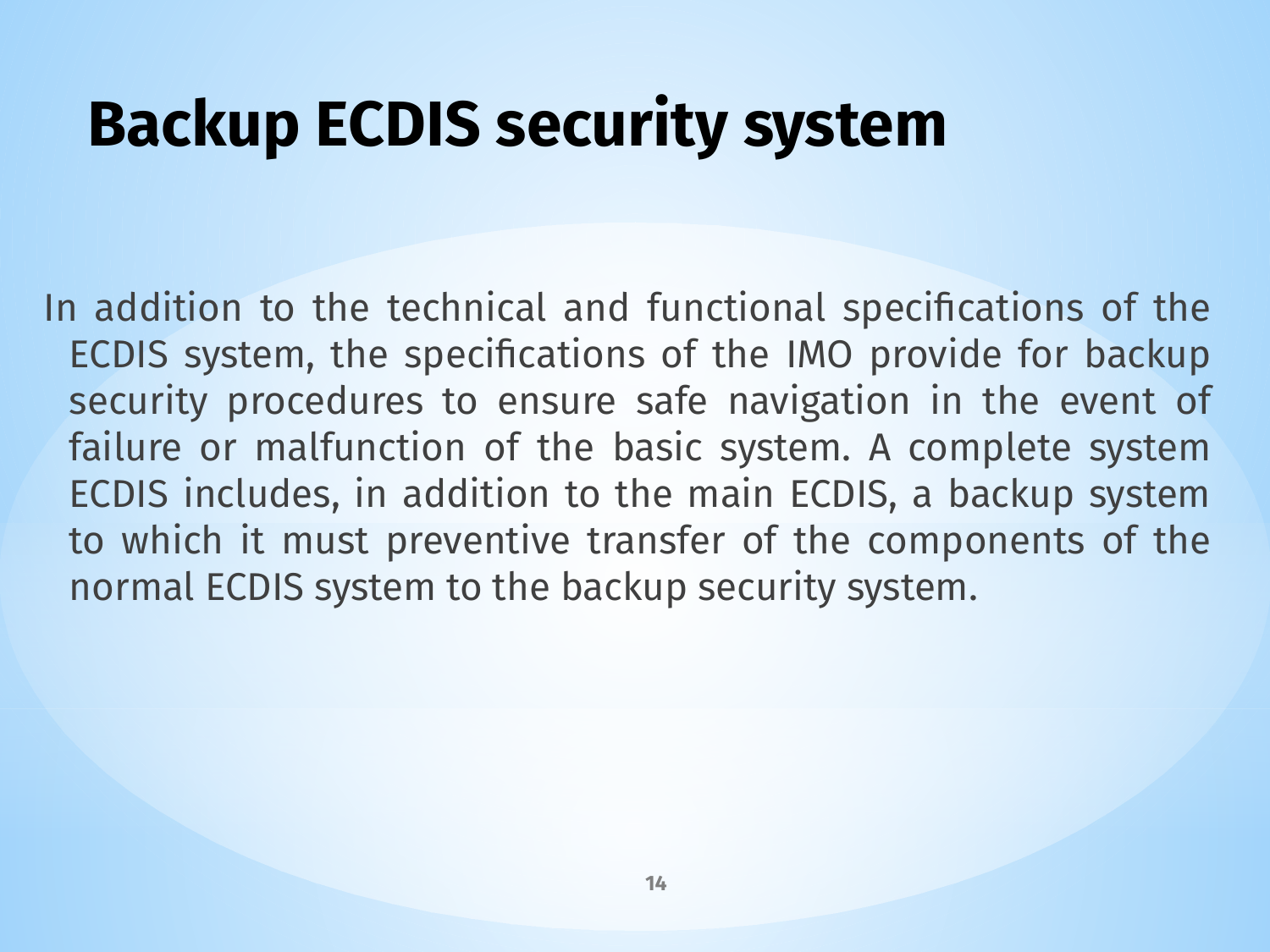

# Backup ECDIS security system
In addition to the technical and functional specifications of the ECDIS system, the specifications of the IMO provide for backup security procedures to ensure safe navigation in the event of failure or malfunction of the basic system. A complete system ECDIS includes, in addition to the main ECDIS, a backup system to which it must preventive transfer of the components of the normal ECDIS system to the backup security system.
14